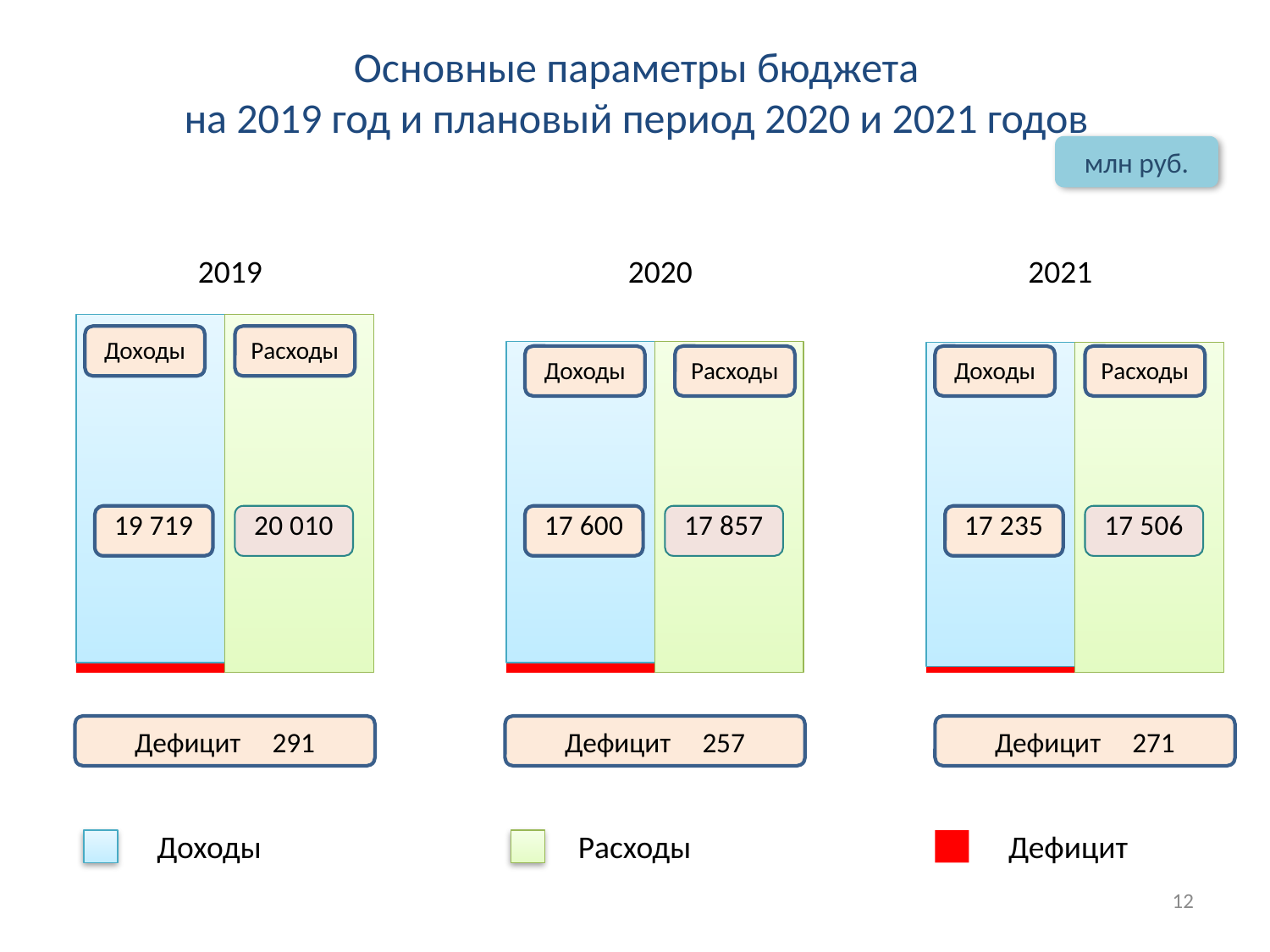

# Основные параметры бюджета на 2019 год и плановый период 2020 и 2021 годов

### Chart

| Category | Дефицит | Доход | Дефицит2 |
|---|---|---|---|
| Дох | 421.0 | 15322.0 | None |
| Расх | None | None | 15743.0 |

### Chart

| Category | Дефицит | Доход | Дефицит2 |
|---|---|---|---|
| Дох | 431.0 | 14110.0 | None |
| Расх | None | None | 14541.0 |

### Chart

| Category | Дефицит | Доход | Дефицит2 |
|---|---|---|---|
| Дох | 266.0 | 14241.0 | None |
| Расх | None | None | 14508.0 |
млн руб.
2019
2020
2021
Доходы
Расходы
Доходы
Расходы
Доходы
Расходы
Дефицит     291
Дефицит     257
Дефицит     271
Доходы
Расходы
Дефицит

12